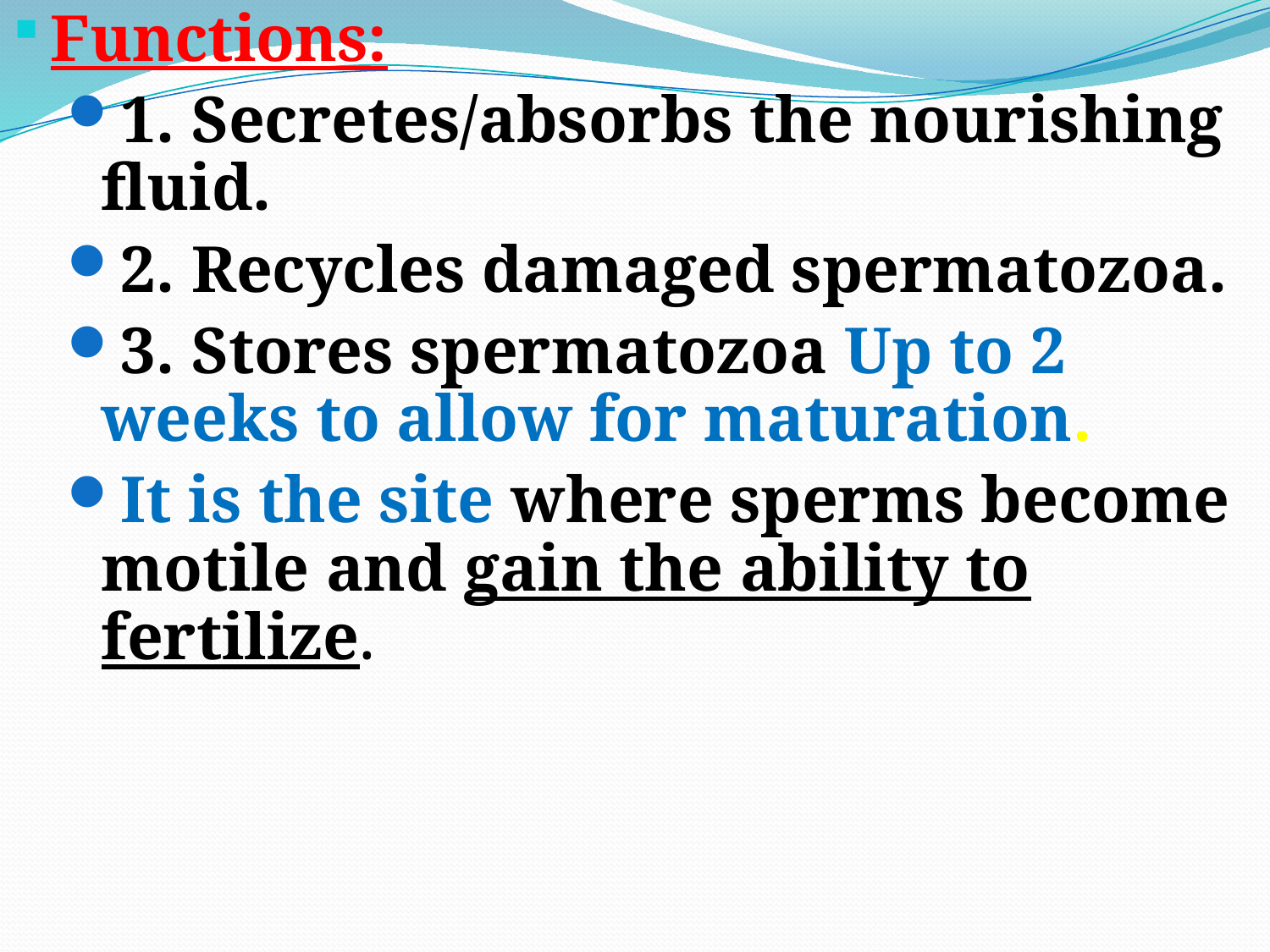

Functions:
1. Secretes/absorbs the nourishing fluid.
2. Recycles damaged spermatozoa.
3. Stores spermatozoa Up to 2 weeks to allow for maturation.
It is the site where sperms become motile and gain the ability to fertilize.